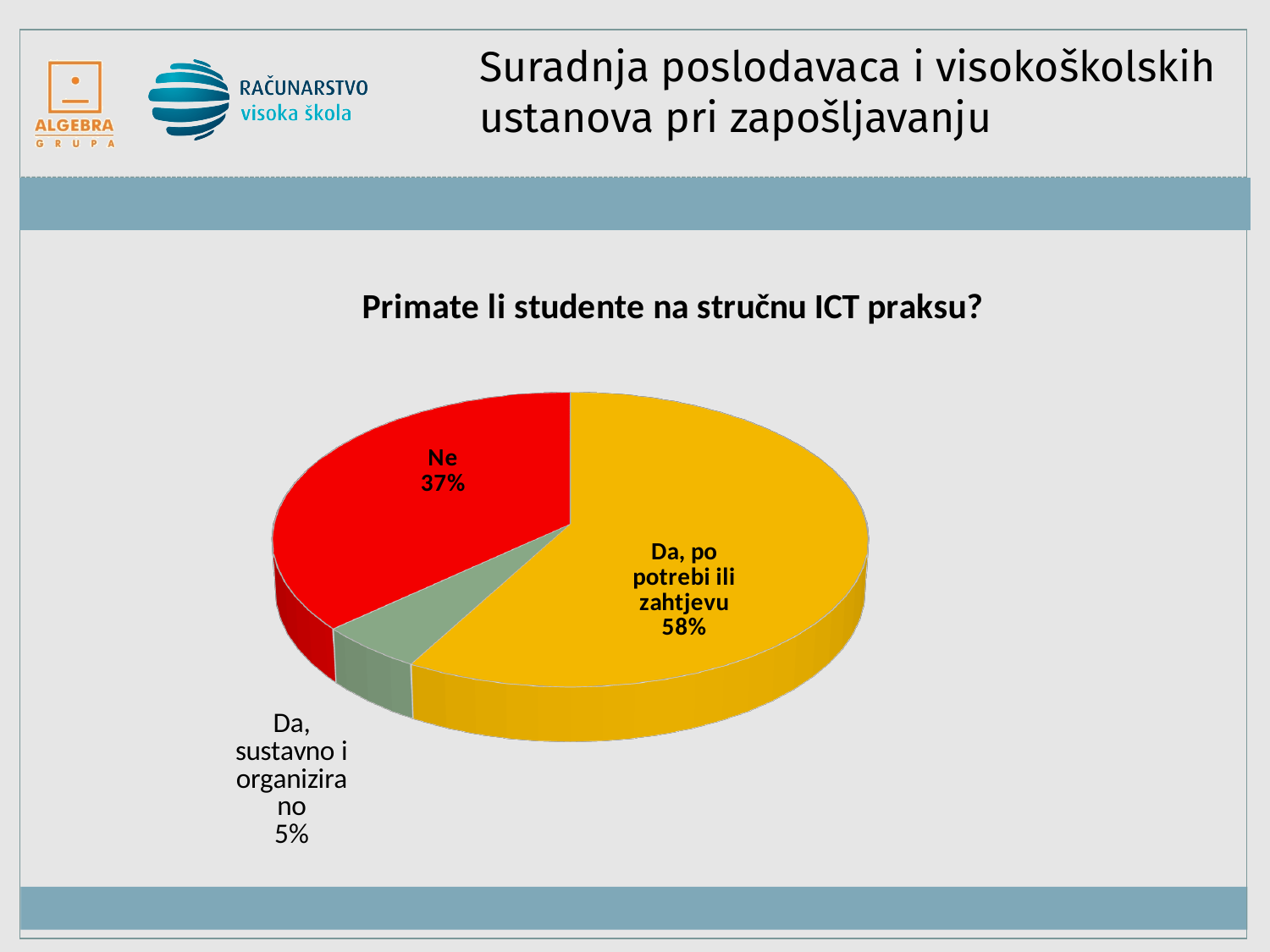

# Suradnja poslodavaca i visokoškolskih ustanova pri zapošljavanju

[unsupported chart]